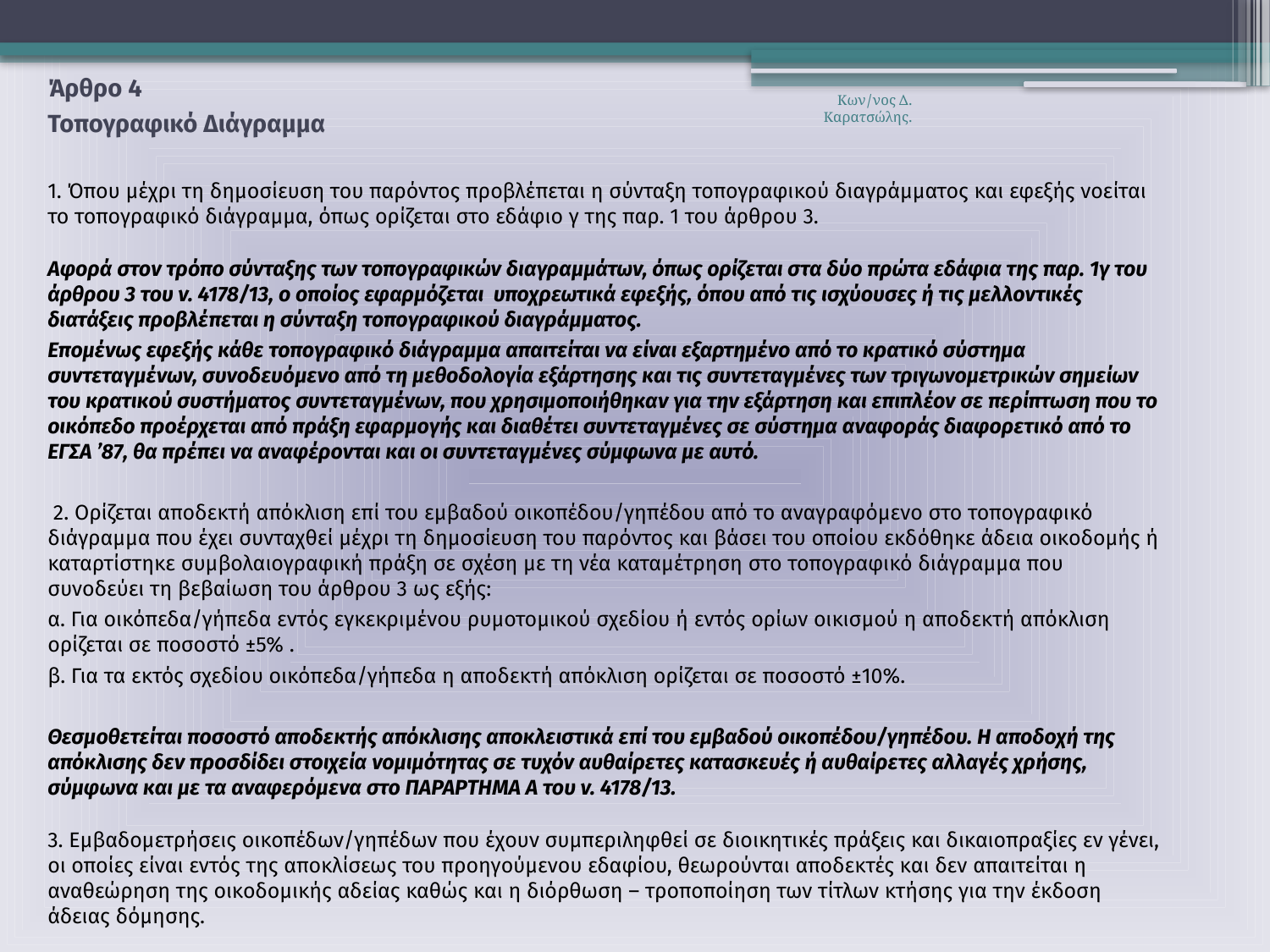

Άρθρο 4
Τοπογραφικό Διάγραμμα

1. Όπου μέχρι τη δημοσίευση του παρόντος προβλέπεται η σύνταξη τοπογραφικού διαγράμματος και εφεξής νοείται το τοπογραφικό διάγραμμα, όπως ορίζεται στο εδάφιο γ της παρ. 1 του άρθρου 3.

Αφορά στον τρόπο σύνταξης των τοπογραφικών διαγραμμάτων, όπως ορίζεται στα δύο πρώτα εδάφια της παρ. 1γ του άρθρου 3 του ν. 4178/13, ο οποίος εφαρμόζεται  υποχρεωτικά εφεξής, όπου από τις ισχύουσες ή τις μελλοντικές διατάξεις προβλέπεται η σύνταξη τοπογραφικού διαγράμματος.
Επομένως εφεξής κάθε τοπογραφικό διάγραμμα απαιτείται να είναι εξαρτημένο από το κρατικό σύστημα συντεταγμένων, συνοδευόμενο από τη μεθοδολογία εξάρτησης και τις συντεταγμένες των τριγωνομετρικών σημείων του κρατικού συστήματος συντεταγμένων, που χρησιμοποιήθηκαν για την εξάρτηση και επιπλέον σε περίπτωση που το οικόπεδο προέρχεται από πράξη εφαρμογής και διαθέτει συντεταγμένες σε σύστημα αναφοράς διαφορετικό από το ΕΓΣΑ ’87, θα πρέπει να αναφέρονται και οι συντεταγμένες σύμφωνα με αυτό.

 2. Ορίζεται αποδεκτή απόκλιση επί του εμβαδού οικοπέδου/γηπέδου από το αναγραφόμενο στο τοπογραφικό διάγραμμα που έχει συνταχθεί μέχρι τη δημοσίευση του παρόντος και βάσει του οποίου εκδόθηκε άδεια οικοδομής ή καταρτίστηκε συμβολαιογραφική πράξη σε σχέση με τη νέα καταμέτρηση στο τοπογραφικό διάγραμμα που συνοδεύει τη βεβαίωση του άρθρου 3 ως εξής:
α. Για οικόπεδα/γήπεδα εντός εγκεκριμένου ρυμοτομικού σχεδίου ή εντός ορίων οικισμού η αποδεκτή απόκλιση ορίζεται σε ποσοστό ±5% .
β. Για τα εκτός σχεδίου οικόπεδα/γήπεδα η αποδεκτή απόκλιση ορίζεται σε ποσοστό ±10%.

Θεσμοθετείται ποσοστό αποδεκτής απόκλισης αποκλειστικά επί του εμβαδού οικοπέδου/γηπέδου. Η αποδοχή της απόκλισης δεν προσδίδει στοιχεία νομιμότητας σε τυχόν αυθαίρετες κατασκευές ή αυθαίρετες αλλαγές χρήσης, σύμφωνα και με τα αναφερόμενα στο ΠΑΡΑΡΤΗΜΑ Α του ν. 4178/13.

3. Εμβαδομετρήσεις οικοπέδων/γηπέδων που έχουν συμπεριληφθεί σε διοικητικές πράξεις και δικαιοπραξίες εν γένει, οι οποίες είναι εντός της αποκλίσεως του προηγούμενου εδαφίου, θεωρούνται αποδεκτές και δεν απαιτείται η αναθεώρηση της οικοδομικής αδείας καθώς και η διόρθωση – τροποποίηση των τίτλων κτήσης για την έκδοση άδειας δόμησης.

Κων/νος Δ. Καρατσώλης.